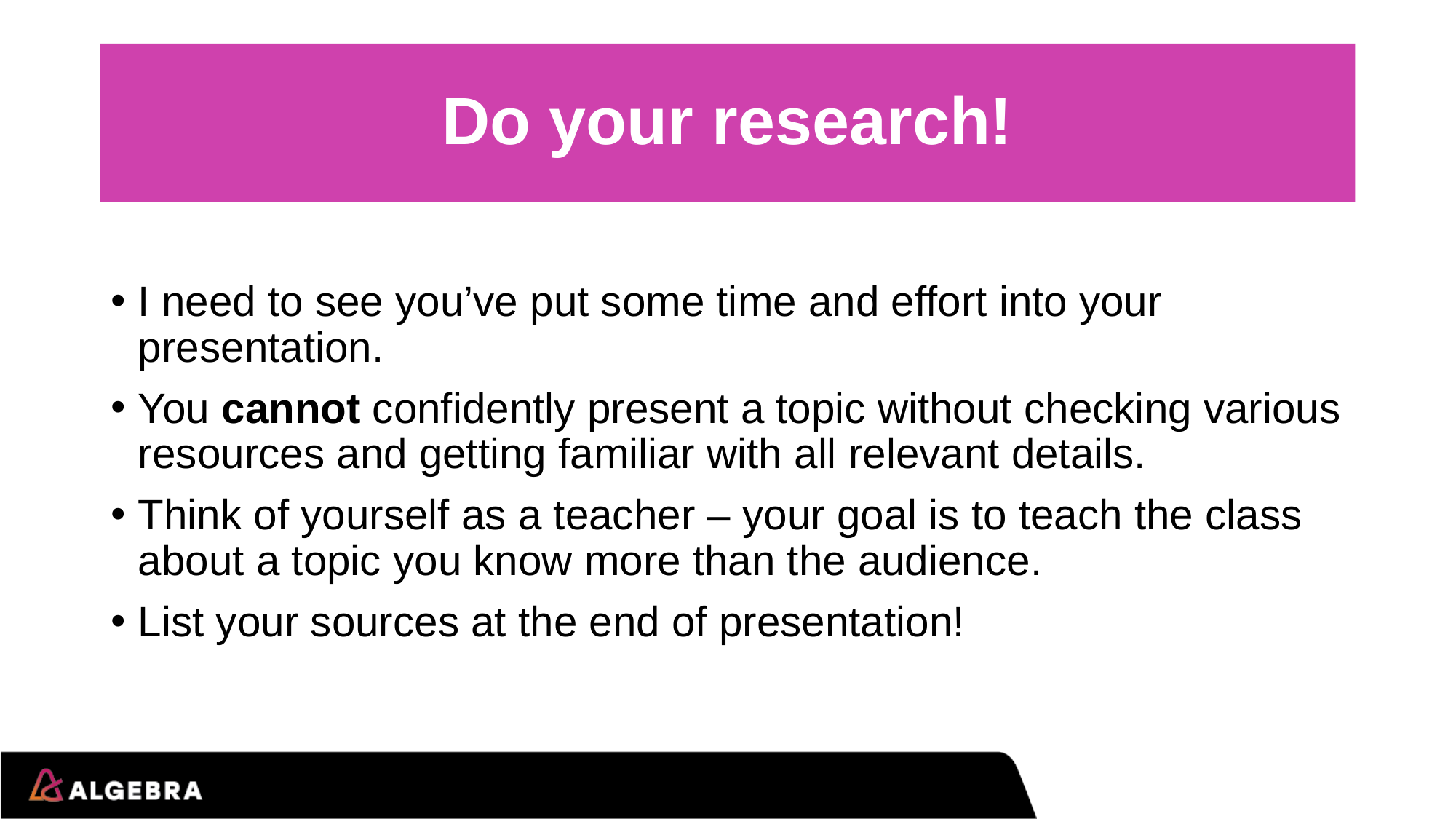

# Do your research!
I need to see you’ve put some time and effort into your presentation.
You cannot confidently present a topic without checking various resources and getting familiar with all relevant details.
Think of yourself as a teacher – your goal is to teach the class about a topic you know more than the audience.
List your sources at the end of presentation!